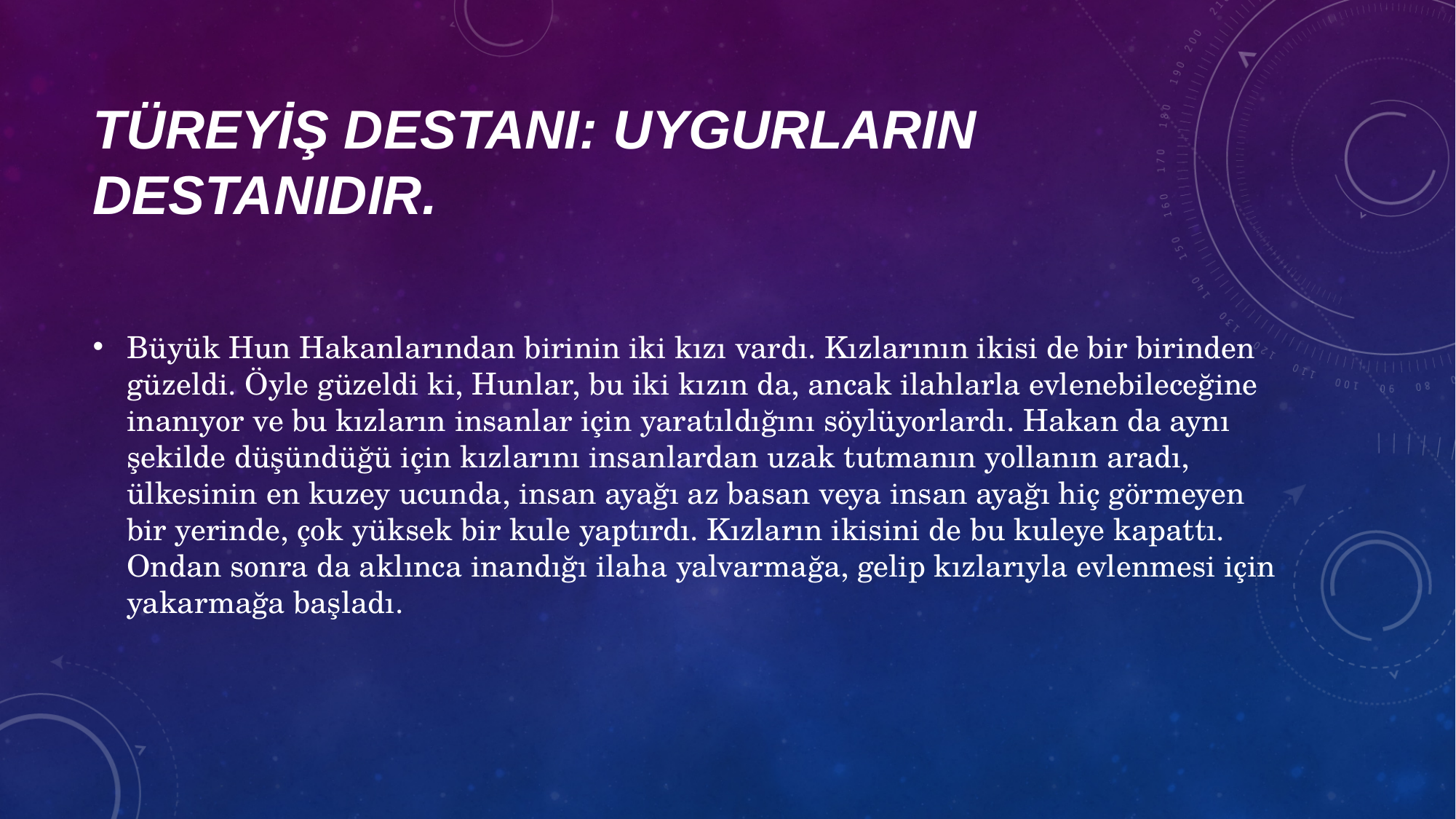

# TÜREYİŞ DESTANI: Uygurların Destanıdır.
Büyük Hun Hakanlarından birinin iki kızı vardı. Kızlarının ikisi de bir birinden güzeldi. Öyle güzeldi ki, Hunlar, bu iki kızın da, ancak ilahlarla evlenebileceğine inanıyor ve bu kızların insanlar için yaratıldığını söylüyorlardı. Hakan da aynı şekilde düşündüğü için kızlarını insanlardan uzak tutmanın yollanın aradı, ülkesinin en kuzey ucunda, insan ayağı az basan veya insan ayağı hiç görmeyen bir yerinde, çok yüksek bir kule yaptırdı. Kızların ikisini de bu kuleye kapattı. Ondan sonra da aklınca inandığı ilaha yalvarmağa, gelip kızlarıyla evlenmesi için yakarmağa başladı.